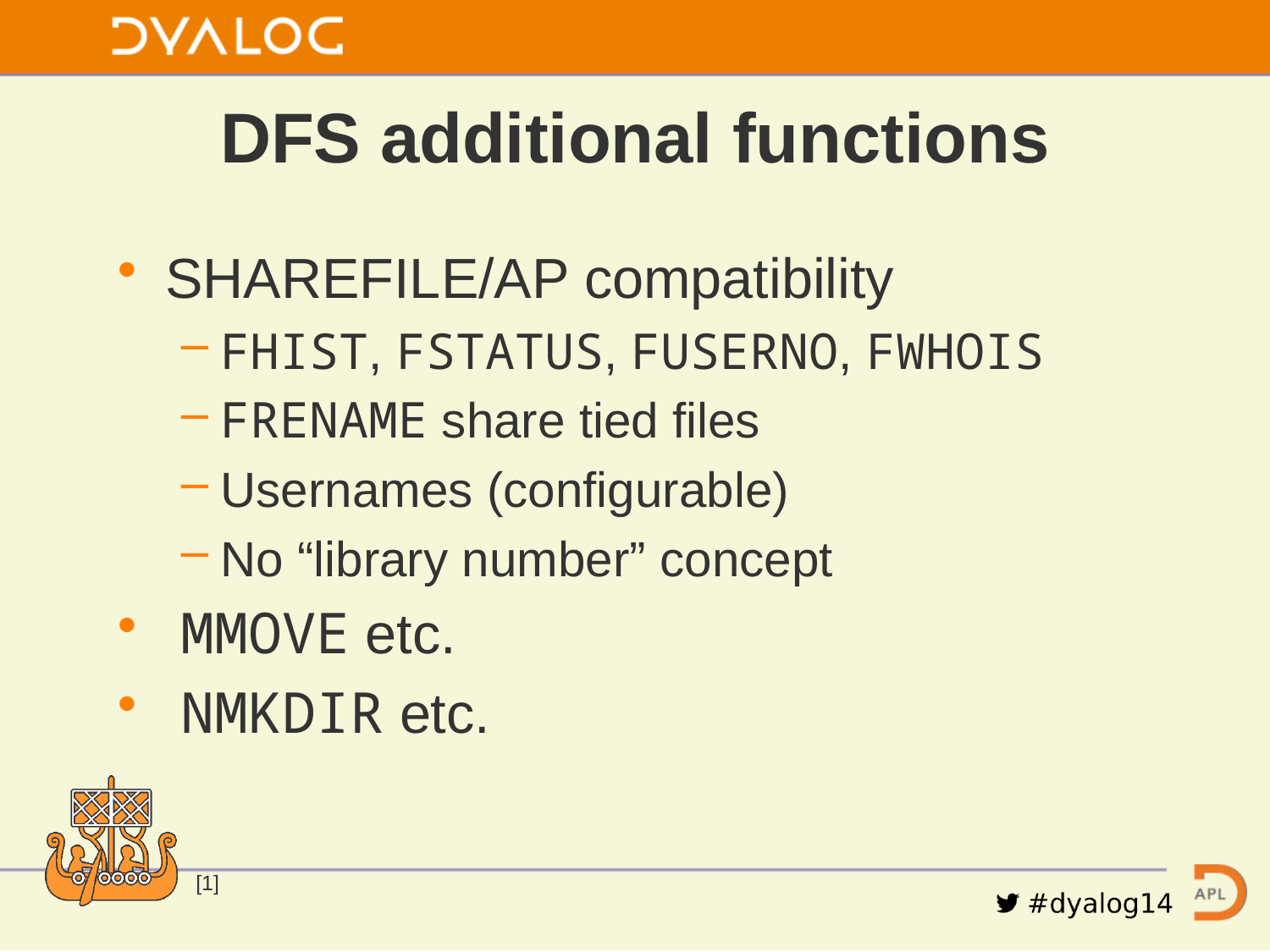

# DFS additional functions
SHAREFILE/AP compatibility
FHIST, FSTATUS, FUSERNO, FWHOIS
FRENAME share tied files
Usernames (configurable)
No “library number” concept
 MMOVE etc.
 NMKDIR etc.

     [1]